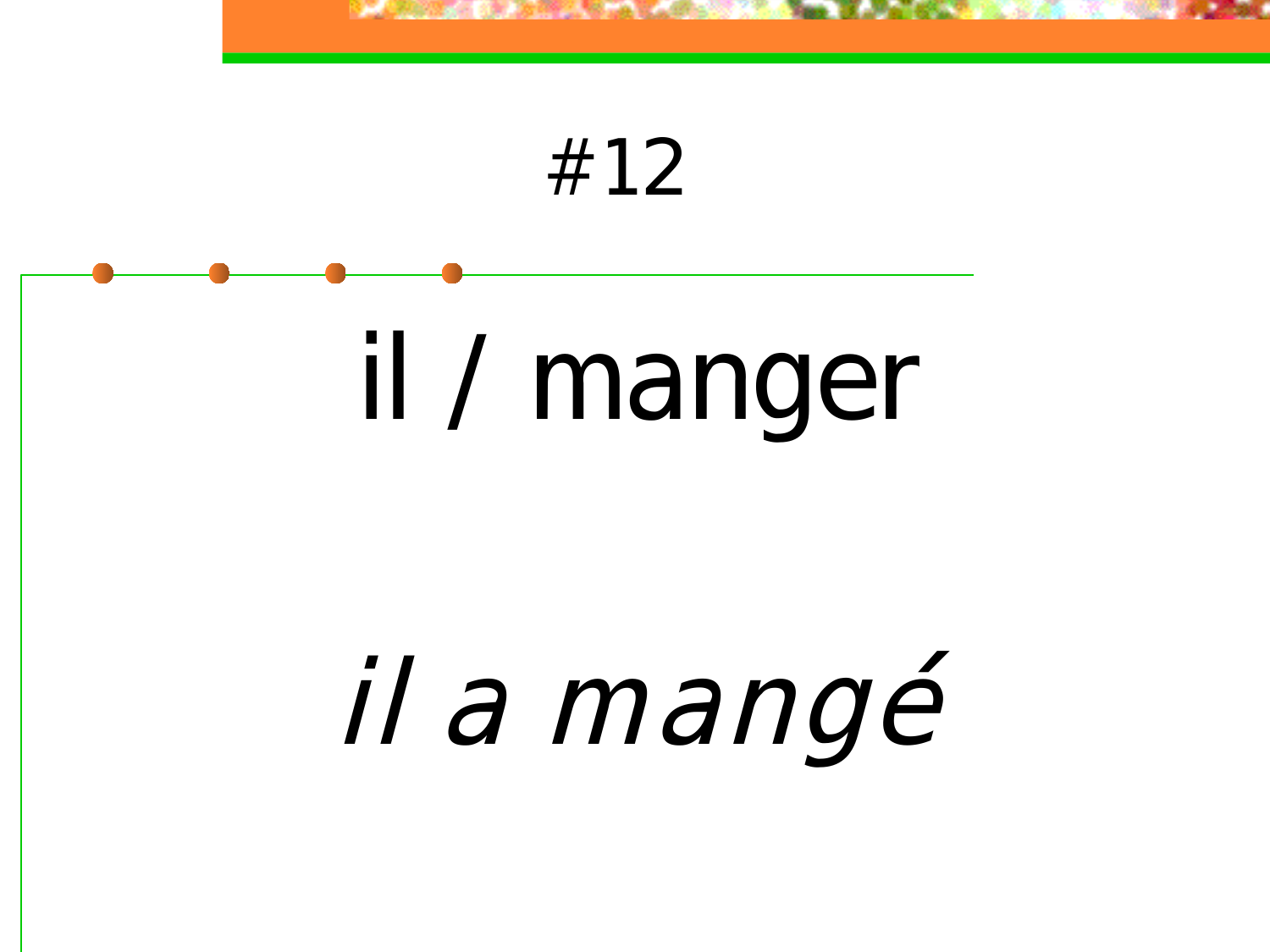

# #12
il / manger

il a mangé